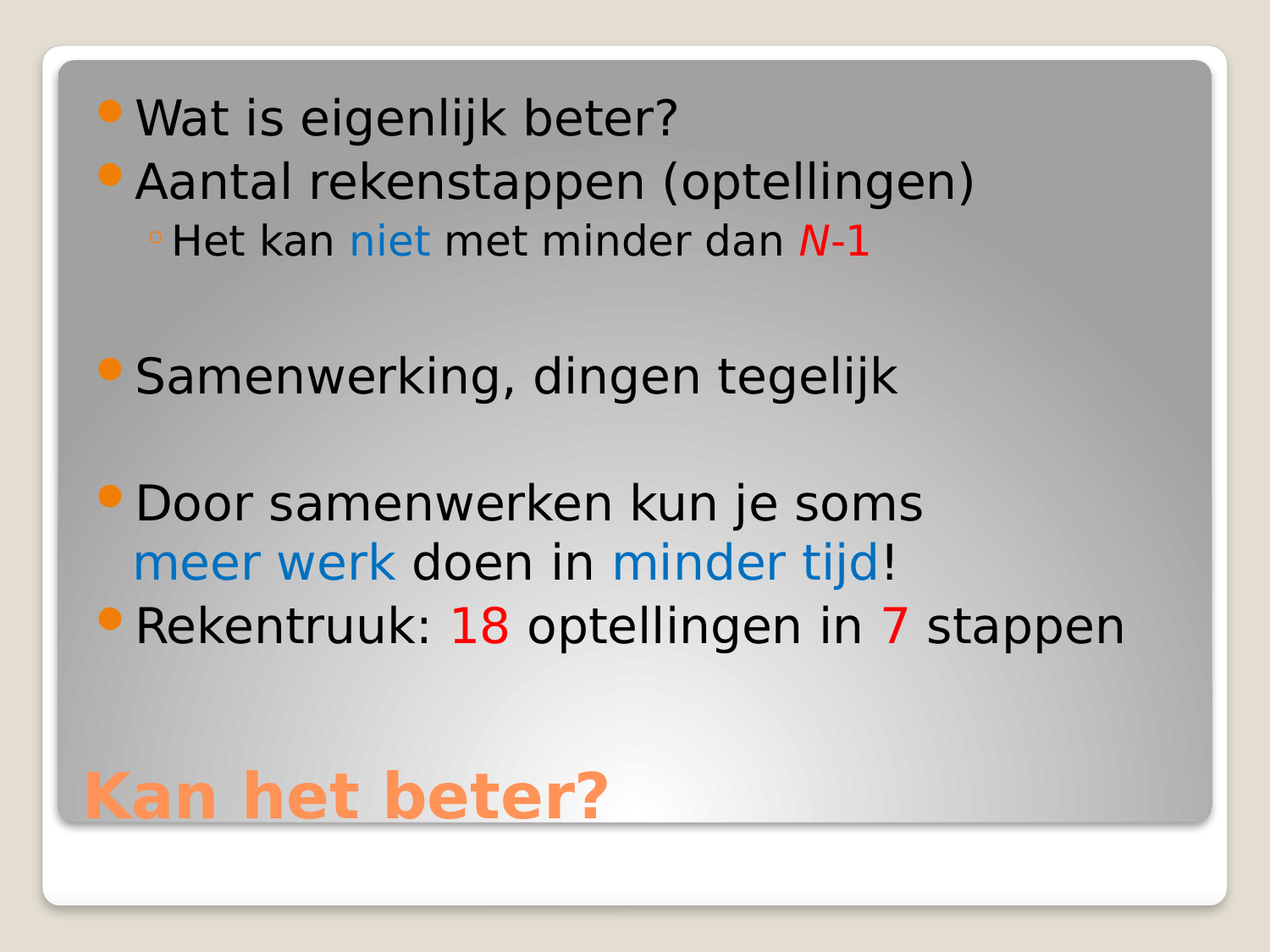

Wat is eigenlijk beter?
Aantal rekenstappen (optellingen)
Het kan niet met minder dan N-1

Samenwerking, dingen tegelijk

Door samenwerken kun je soms
meer werk doen in minder tijd!
Rekentruuk: 18 optellingen in 7 stappen
# Kan het beter?